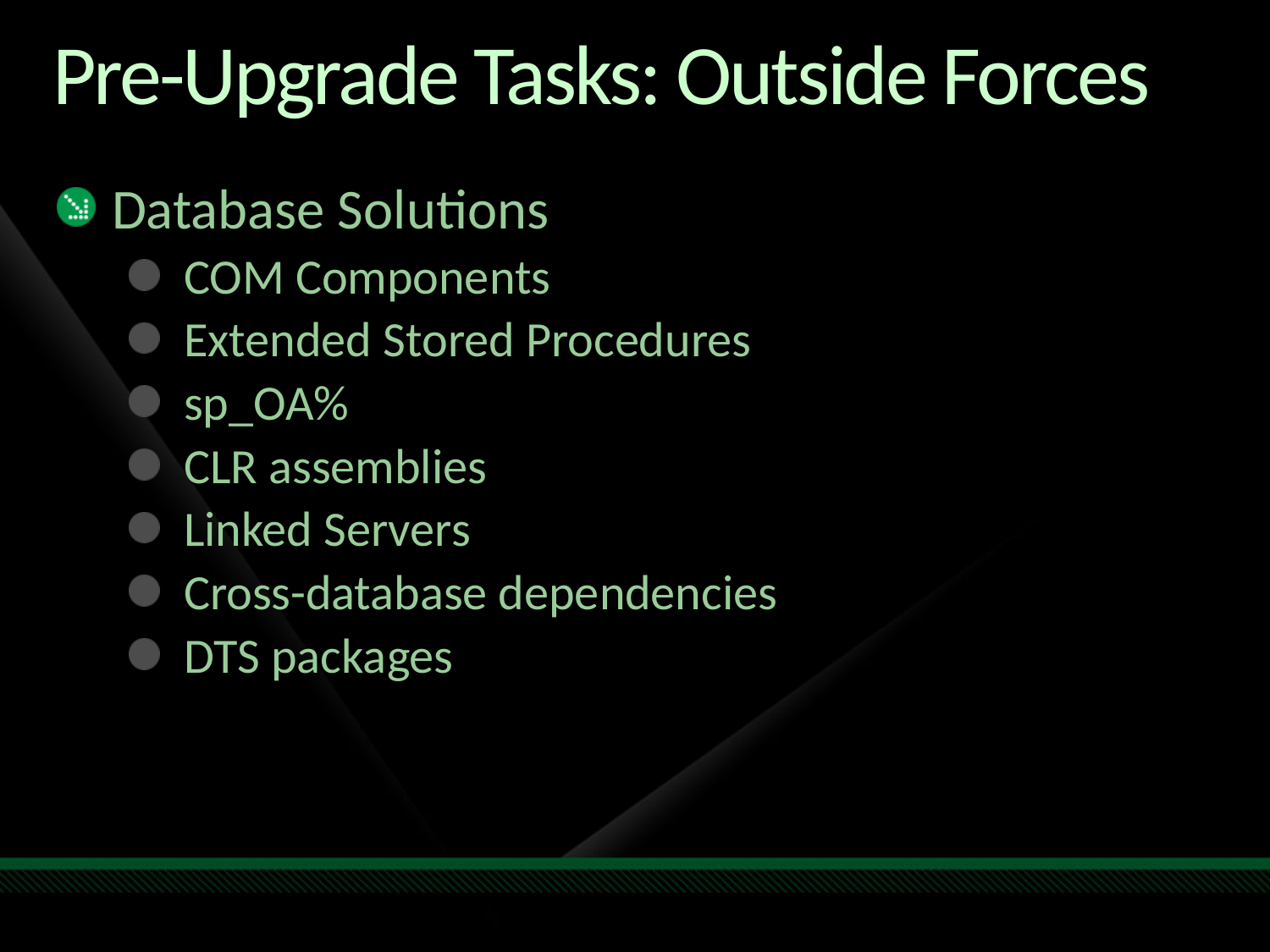

# Pre-Upgrade Tasks: Outside Forces
Database Solutions
COM Components
Extended Stored Procedures
sp_OA%
CLR assemblies
Linked Servers
Cross-database dependencies
DTS packages